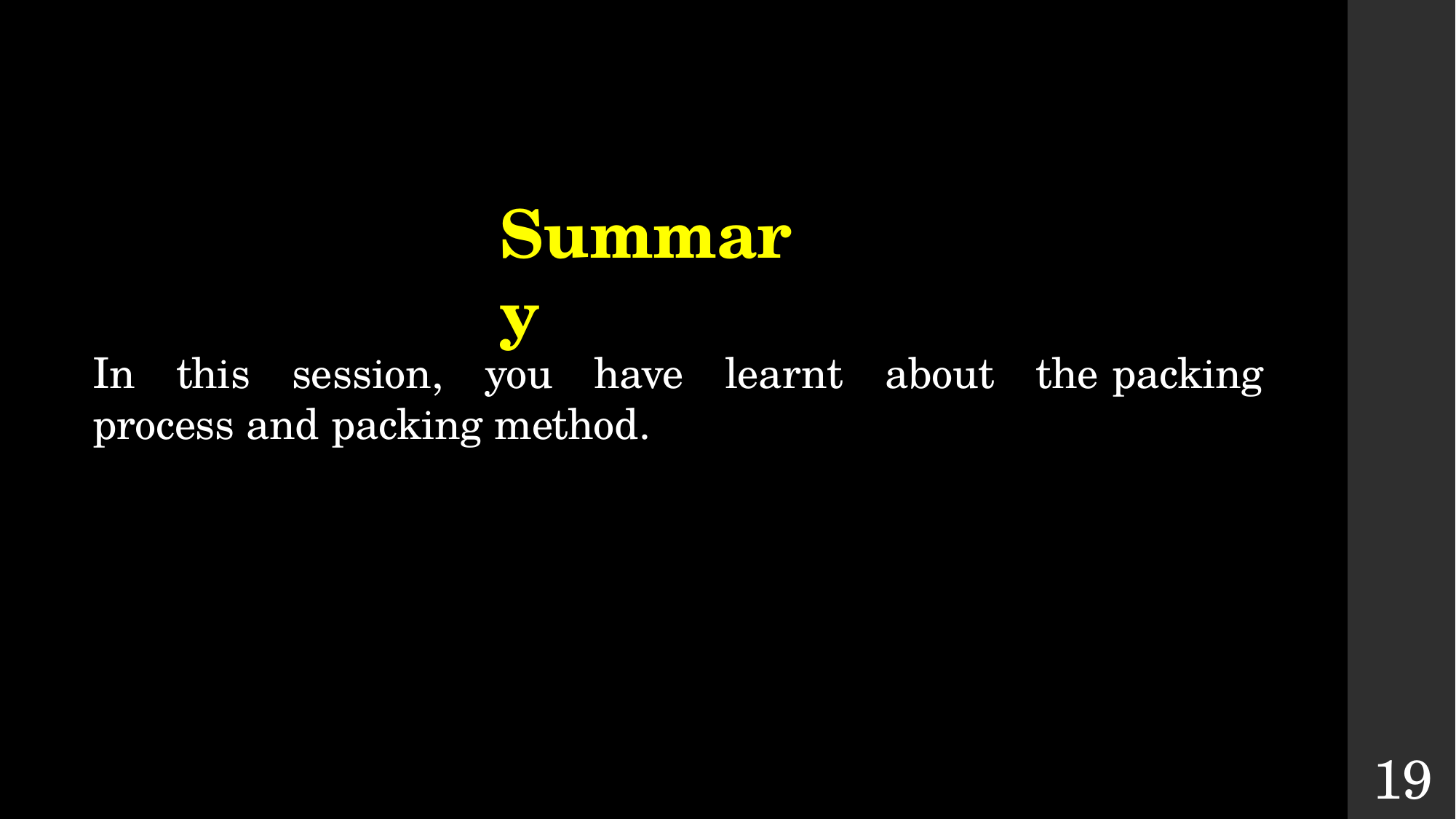

Summary
In   this   session,   you   have   learnt   about   the packing process and packing method.
19